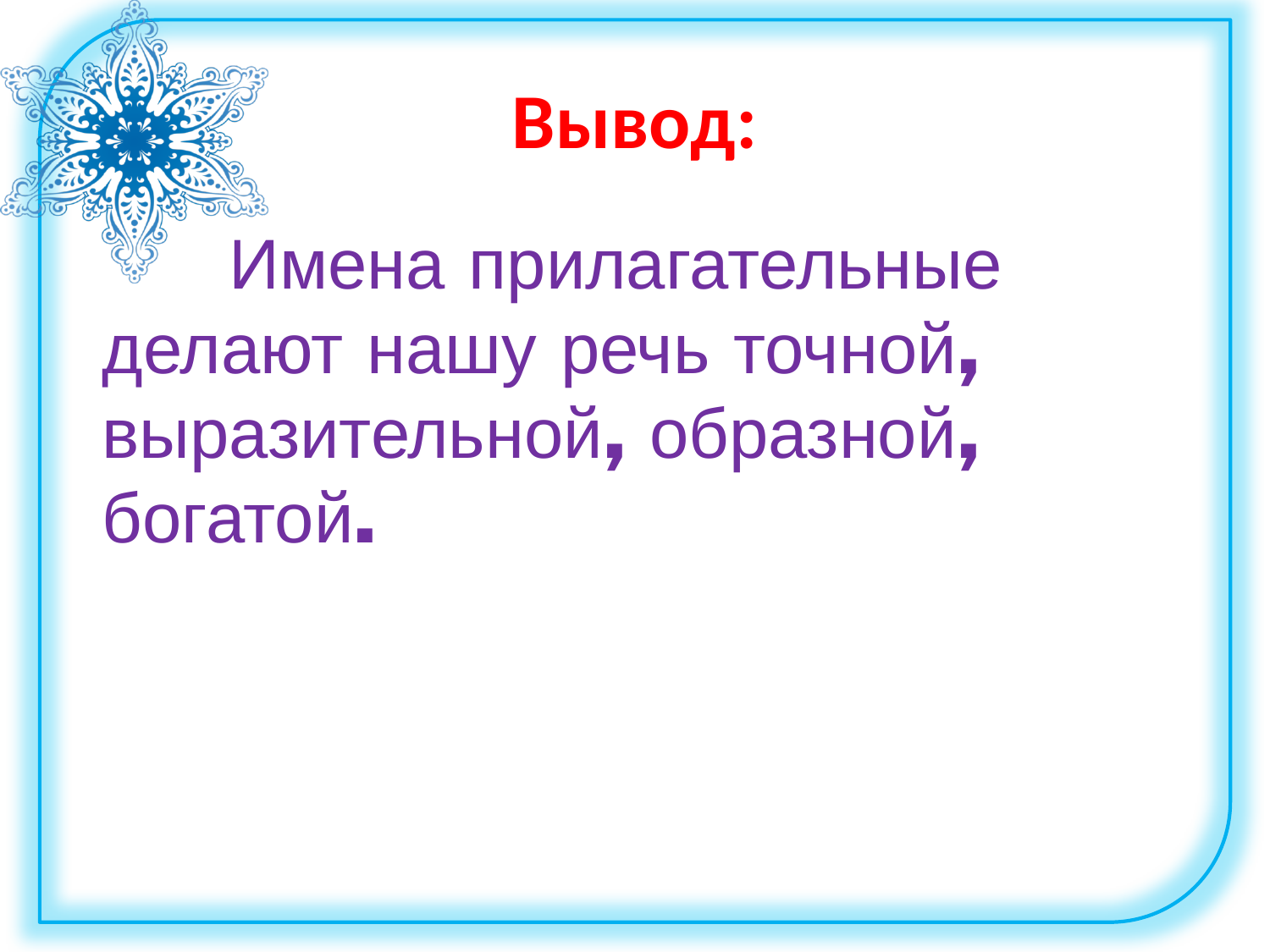

# Вывод:
		Имена прилагательные делают нашу речь точной, выразительной, образной, богатой.